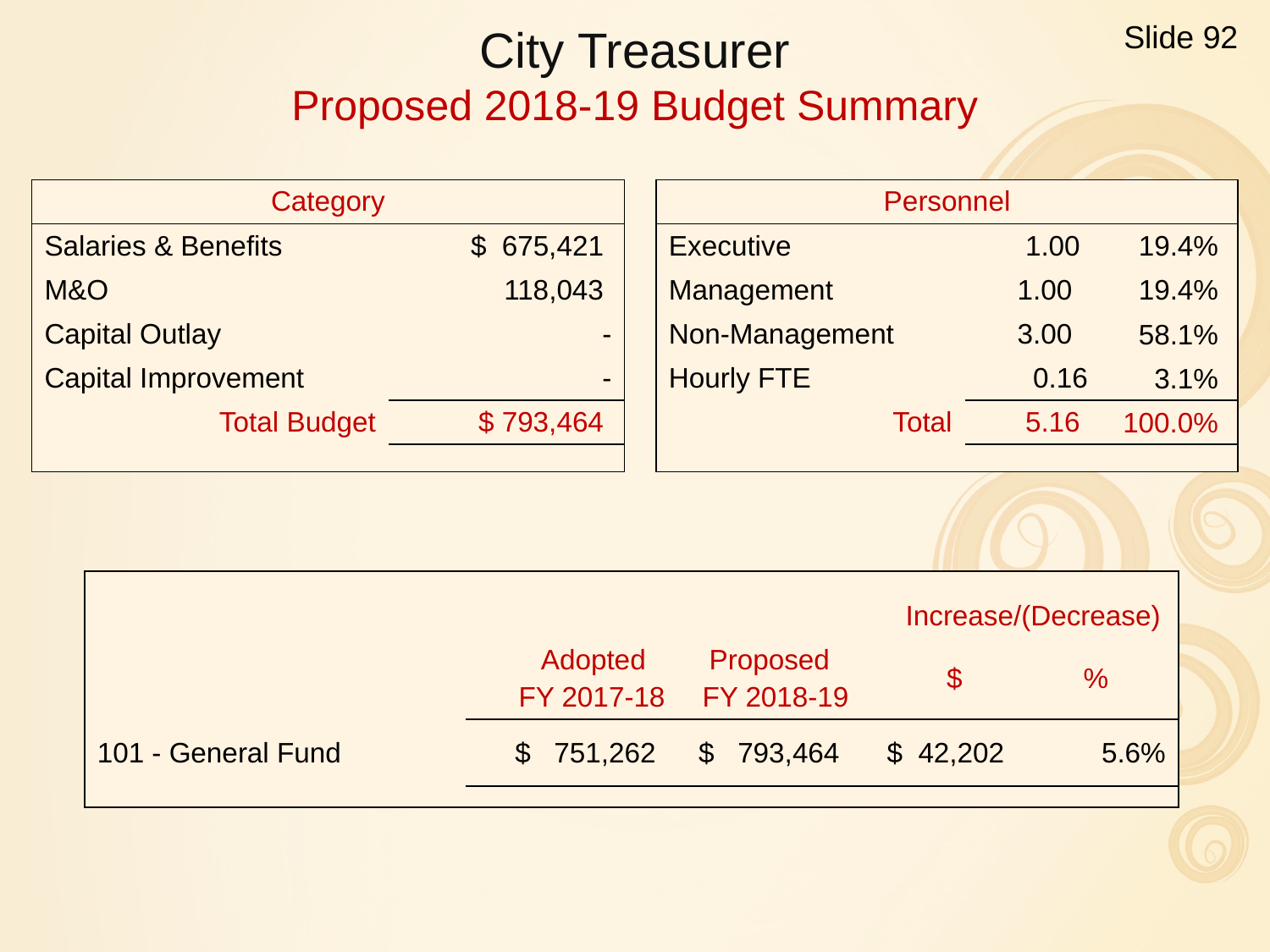

Slide 92
# City Treasurer Proposed 2018-19 Budget Summary
| Category |  |
| --- | --- |
| Salaries & Benefits | $ 675,421 |
| M&O | 118,043 |
| Capital Outlay | - |
| Capital Improvement | - |
| Total Budget | $ 793,464 |
|  |  |
| Personnel |  |  |
| --- | --- | --- |
| Executive | 1.00 | 19.4% |
| Management | 1.00 | 19.4% |
| Non-Management | 3.00 | 58.1% |
| Hourly FTE | 0.16 | 3.1% |
| Total | 5.16 | 100.0% |
|  |  |  |
|  | Adopted FY 2017-18 | Proposed FY 2018-19 | Increase/(Decrease) |  |
| --- | --- | --- | --- | --- |
|  |  |  | $ | % |
| 101 - General Fund | $ 751,262 | $ 793,464 | $ 42,202 | 5.6% |
|  |  |  |  |  |